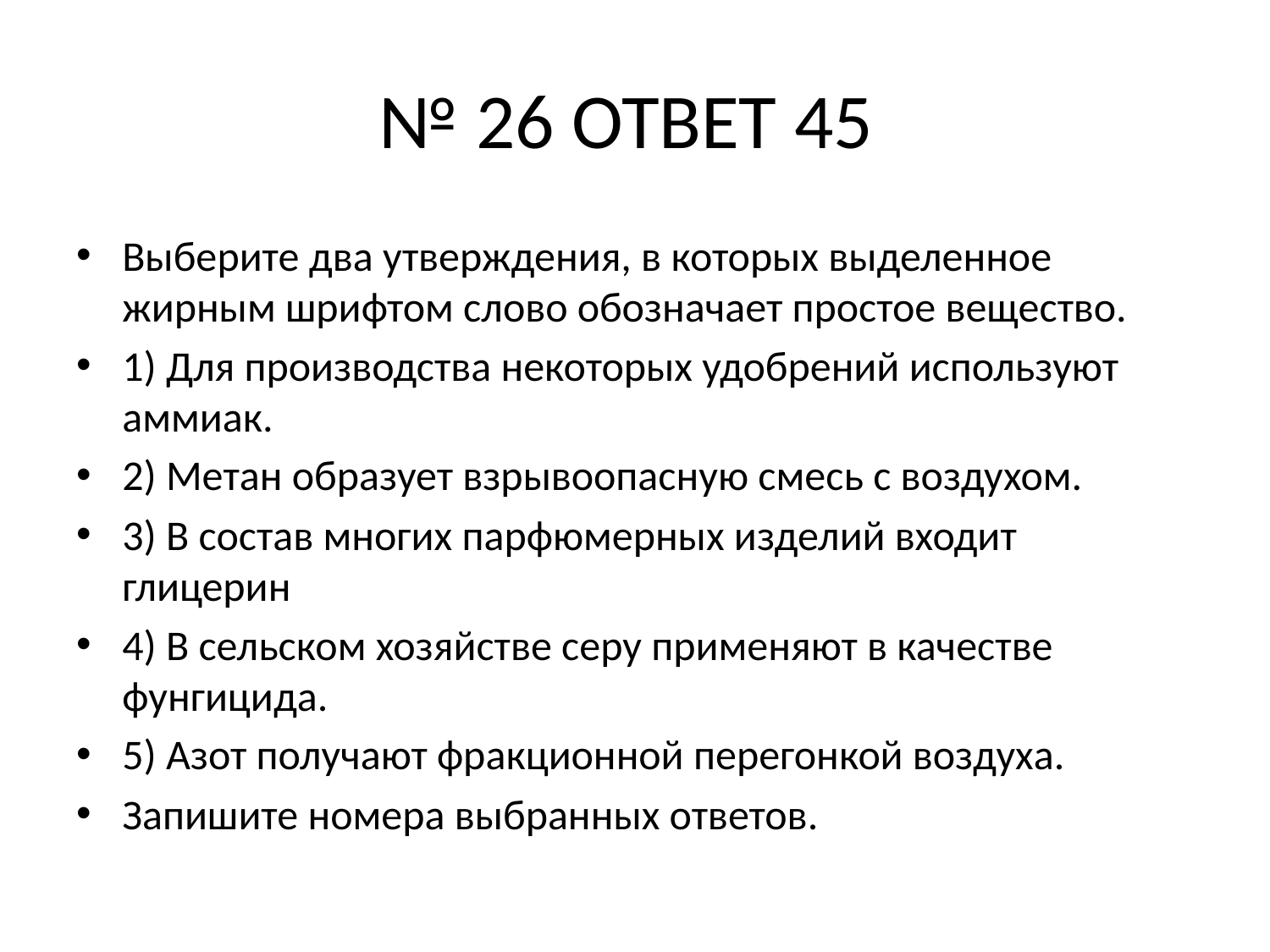

# № 26 ОТВЕТ 45
Выберите два утверждения, в которых выделенное жирным шрифтом слово обозначает простое вещество.
1) Для производства некоторых удобрений используют аммиак.
2) Метан образует взрывоопасную смесь с воздухом.
3) В состав многих парфюмерных изделий входит глицерин
4) В сельском хозяйстве серу применяют в качестве фунгицида.
5) Азот получают фракционной перегонкой воздуха.
Запишите номера выбранных ответов.